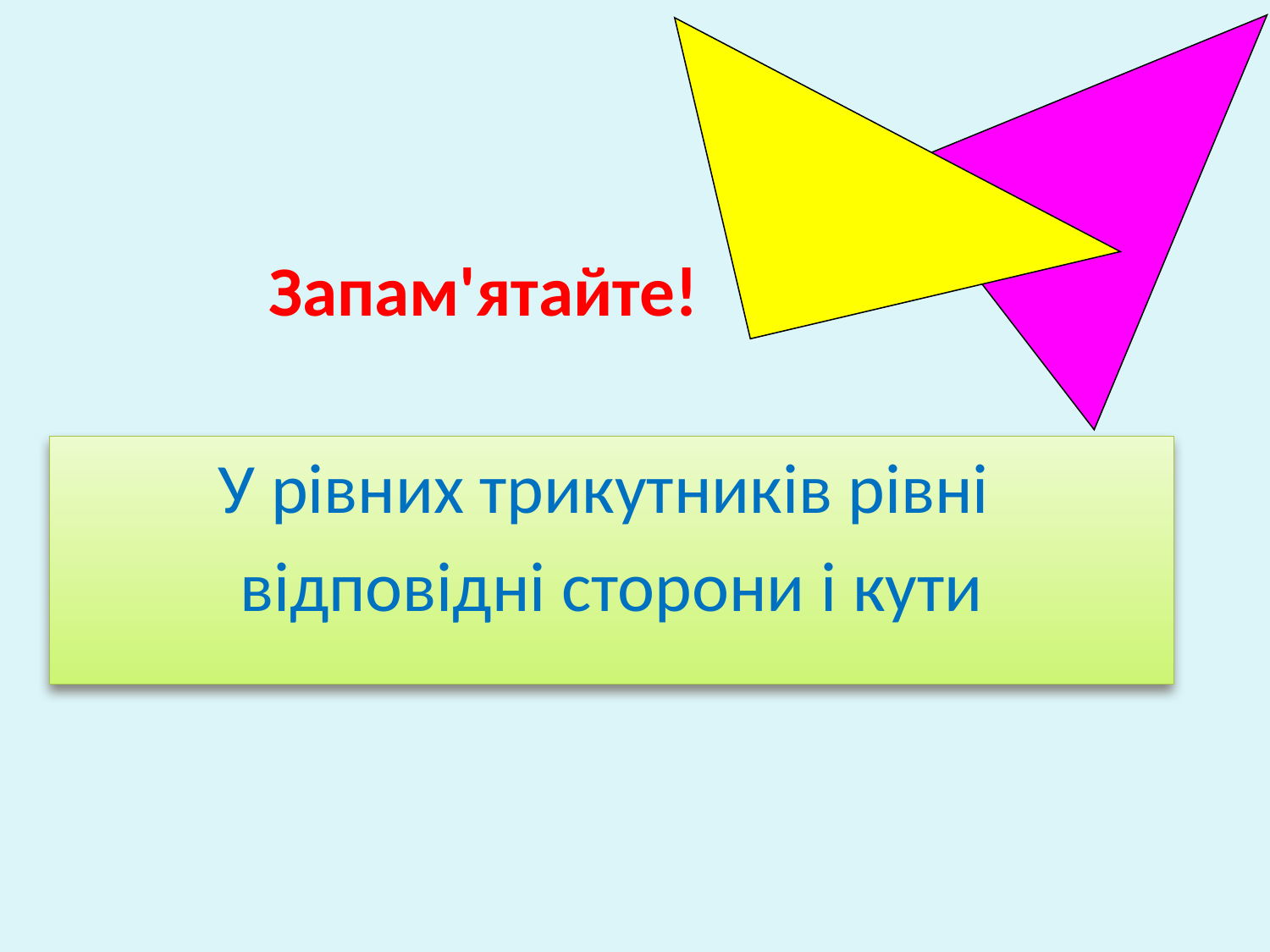

# Запам'ятайте!
У рівних трикутників рівні
відповідні сторони і кути